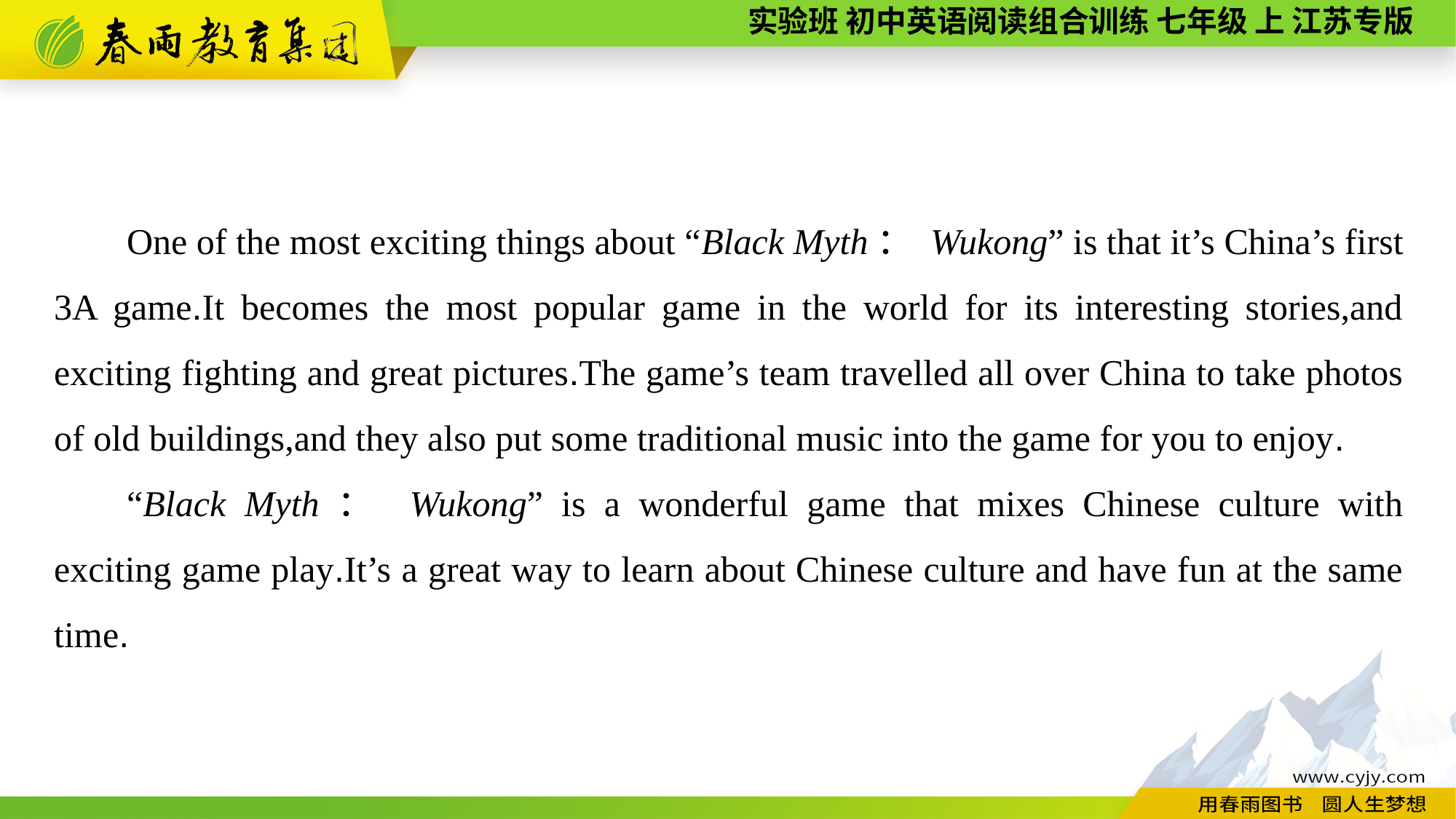

One of the most exciting things about “Black Myth： Wukong” is that it’s China’s first 3A game.It becomes the most popular game in the world for its interesting stories,and exciting fighting and great pictures.The game’s team travelled all over China to take photos of old buildings,and they also put some traditional music into the game for you to enjoy.
“Black Myth： Wukong” is a wonderful game that mixes Chinese culture with exciting game play.It’s a great way to learn about Chinese culture and have fun at the same time.